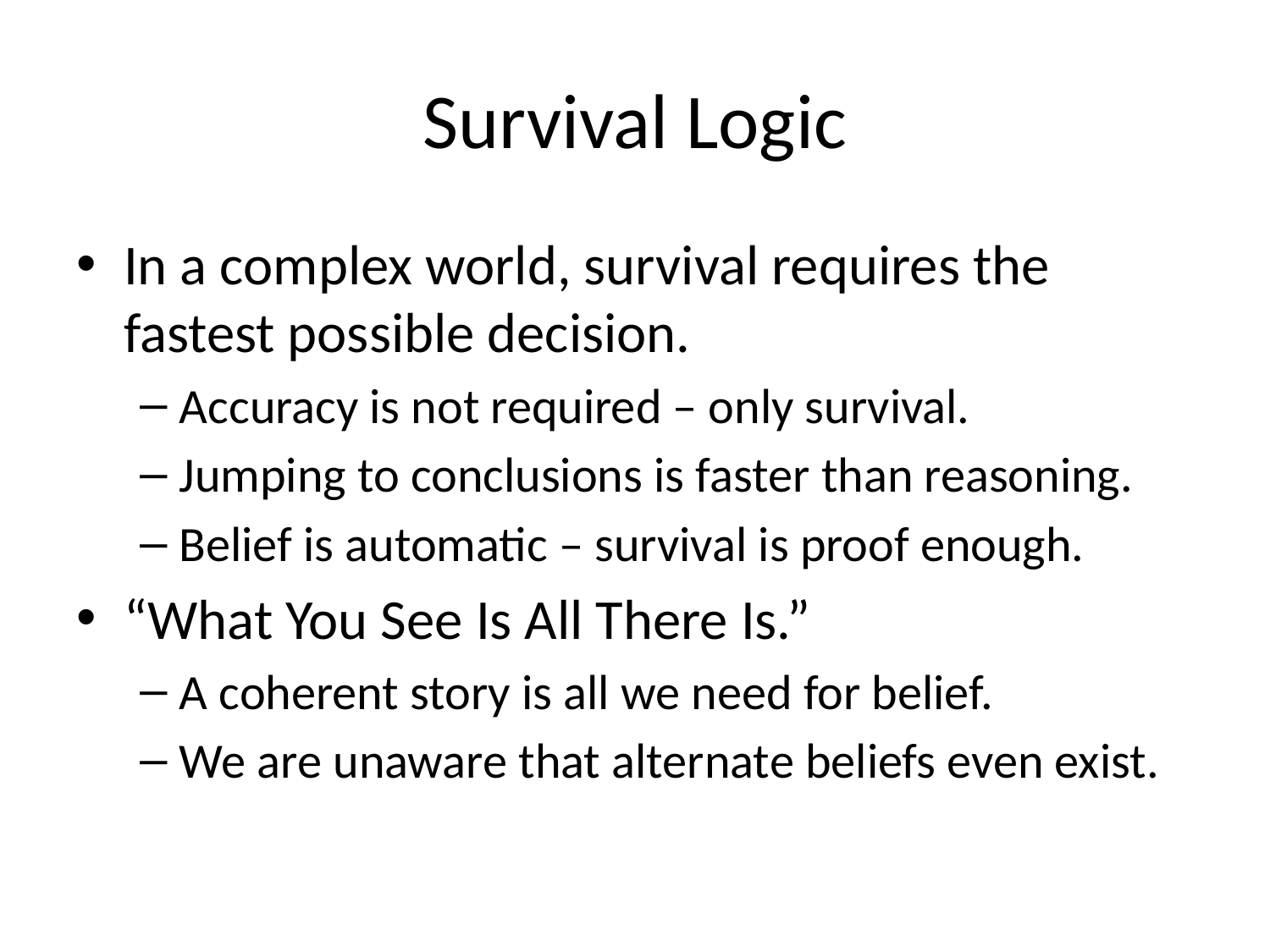

# Survival Logic
In a complex world, survival requires the fastest possible decision.
Accuracy is not required – only survival.
Jumping to conclusions is faster than reasoning.
Belief is automatic – survival is proof enough.
“What You See Is All There Is.”
A coherent story is all we need for belief.
We are unaware that alternate beliefs even exist.